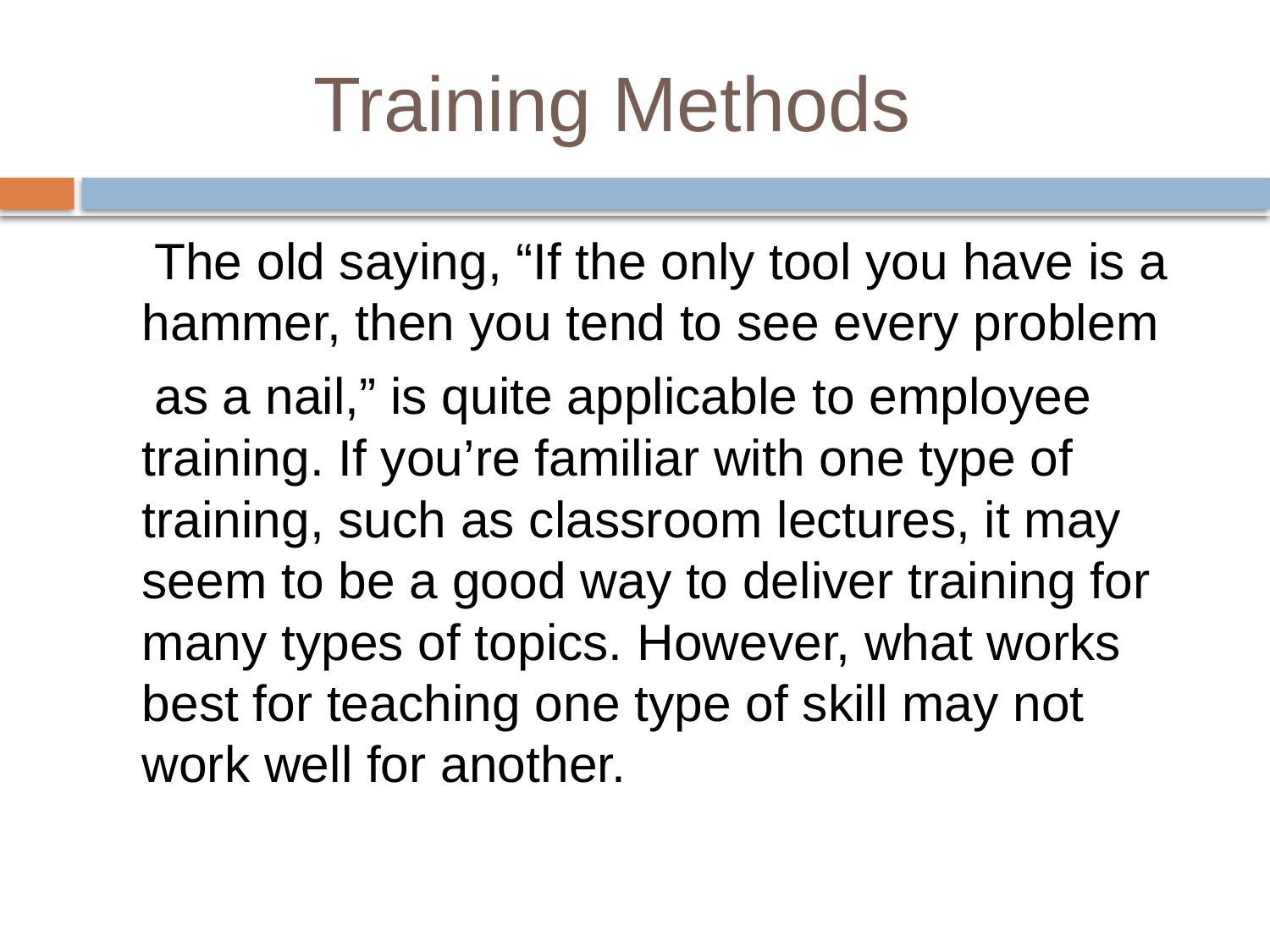

# Training Methods
    The old saying, “If the only tool you have is a hammer, then you tend to see every problem
    as a nail,” is quite applicable to employee training. If you’re familiar with one type of training, such as classroom lectures, it may seem to be a good way to deliver training for many types of topics. However, what works best for teaching one type of skill may not work well for another.